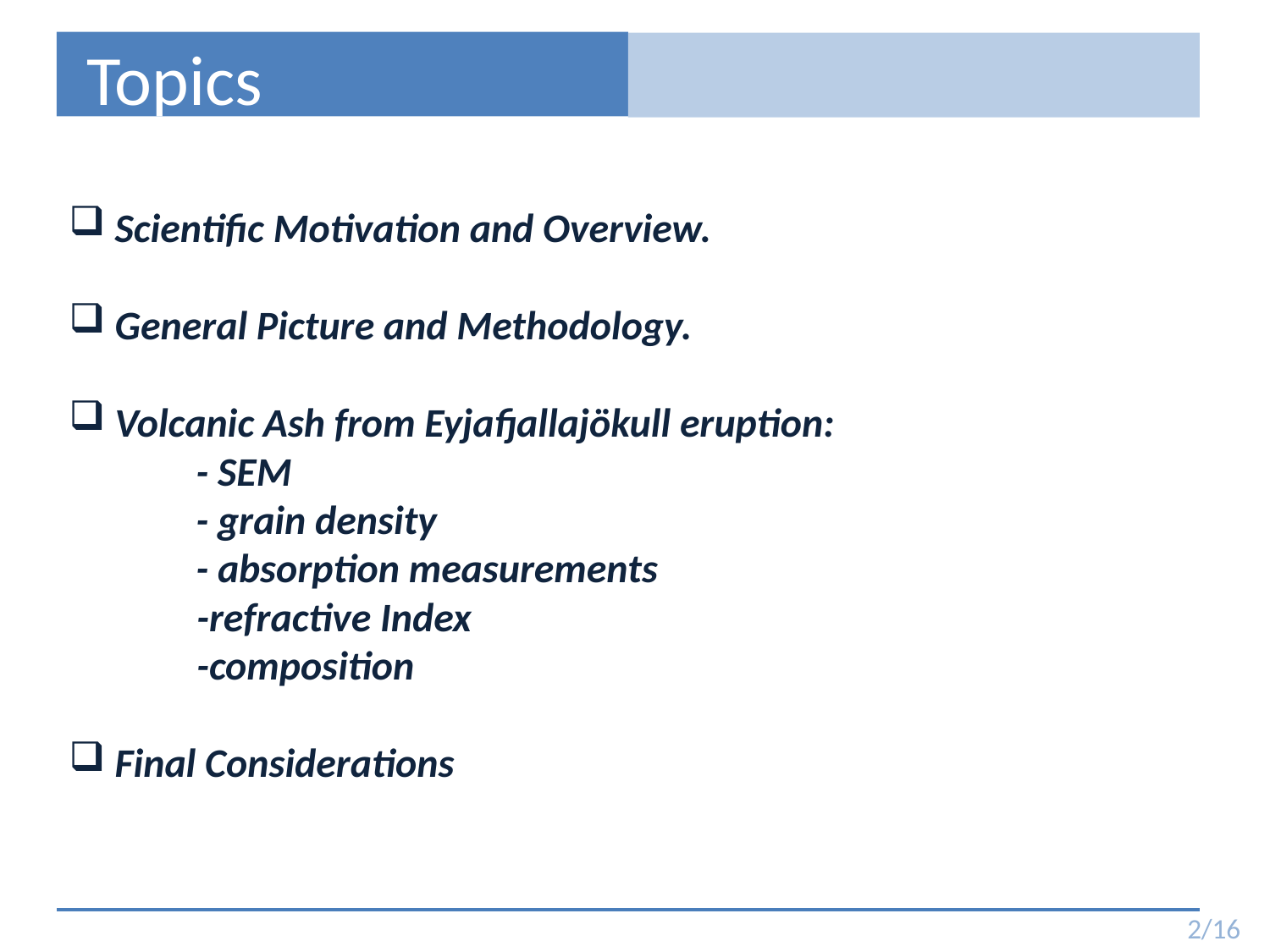

Topics

 Scientific Motivation and Overview.

 General Picture and Methodology.

 Volcanic Ash from Eyjafjallajökull eruption:
 	- SEM
	- grain density
 	- absorption measurements
              -refractive Index
              -composition

 Final Considerations

2/16